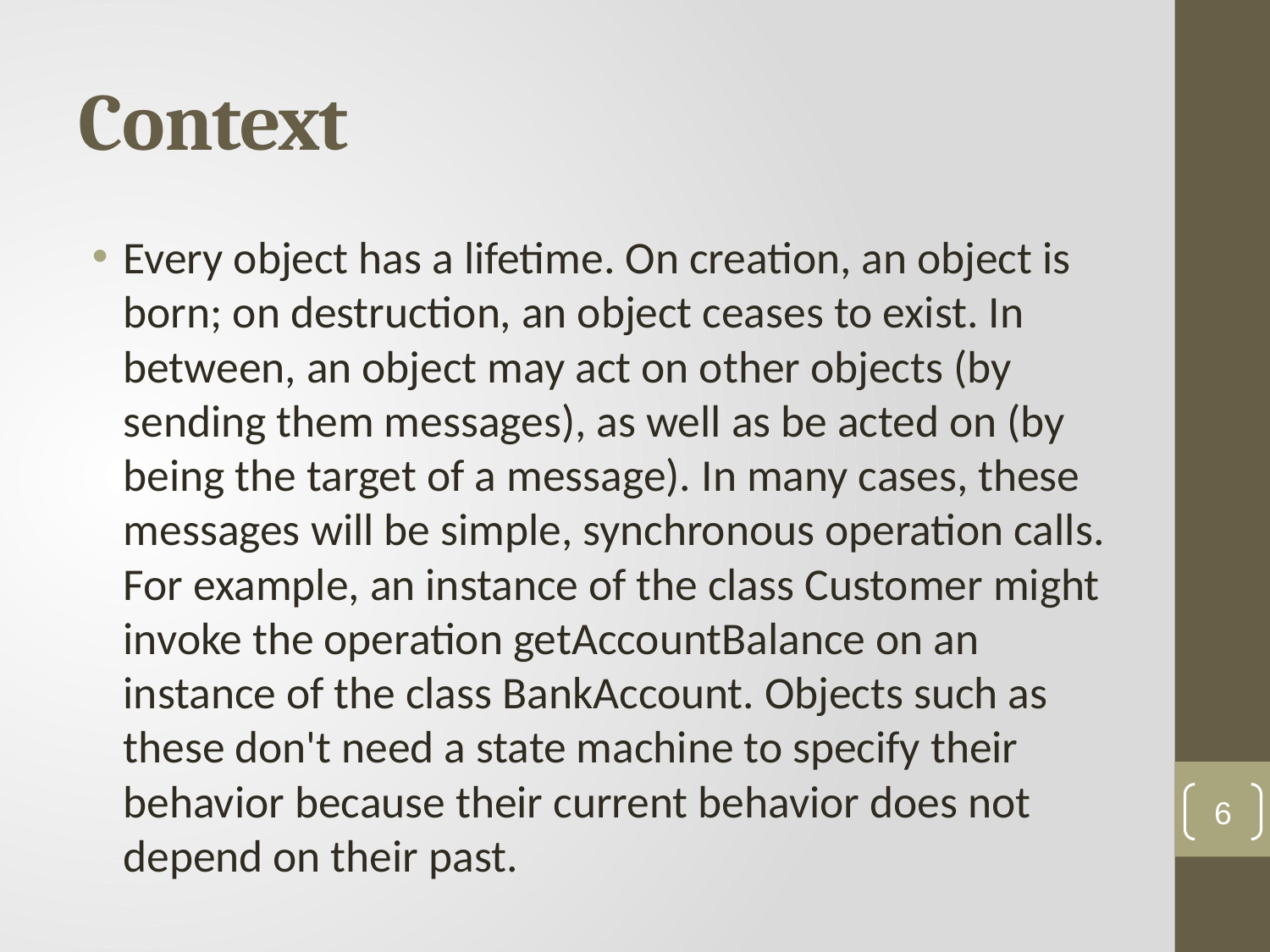

# Context
Every object has a lifetime. On creation, an object is born; on destruction, an object ceases to exist. In between, an object may act on other objects (by sending them messages), as well as be acted on (by being the target of a message). In many cases, these messages will be simple, synchronous operation calls. For example, an instance of the class Customer might invoke the operation getAccountBalance on an instance of the class BankAccount. Objects such as these don't need a state machine to specify their behavior because their current behavior does not depend on their past.
6